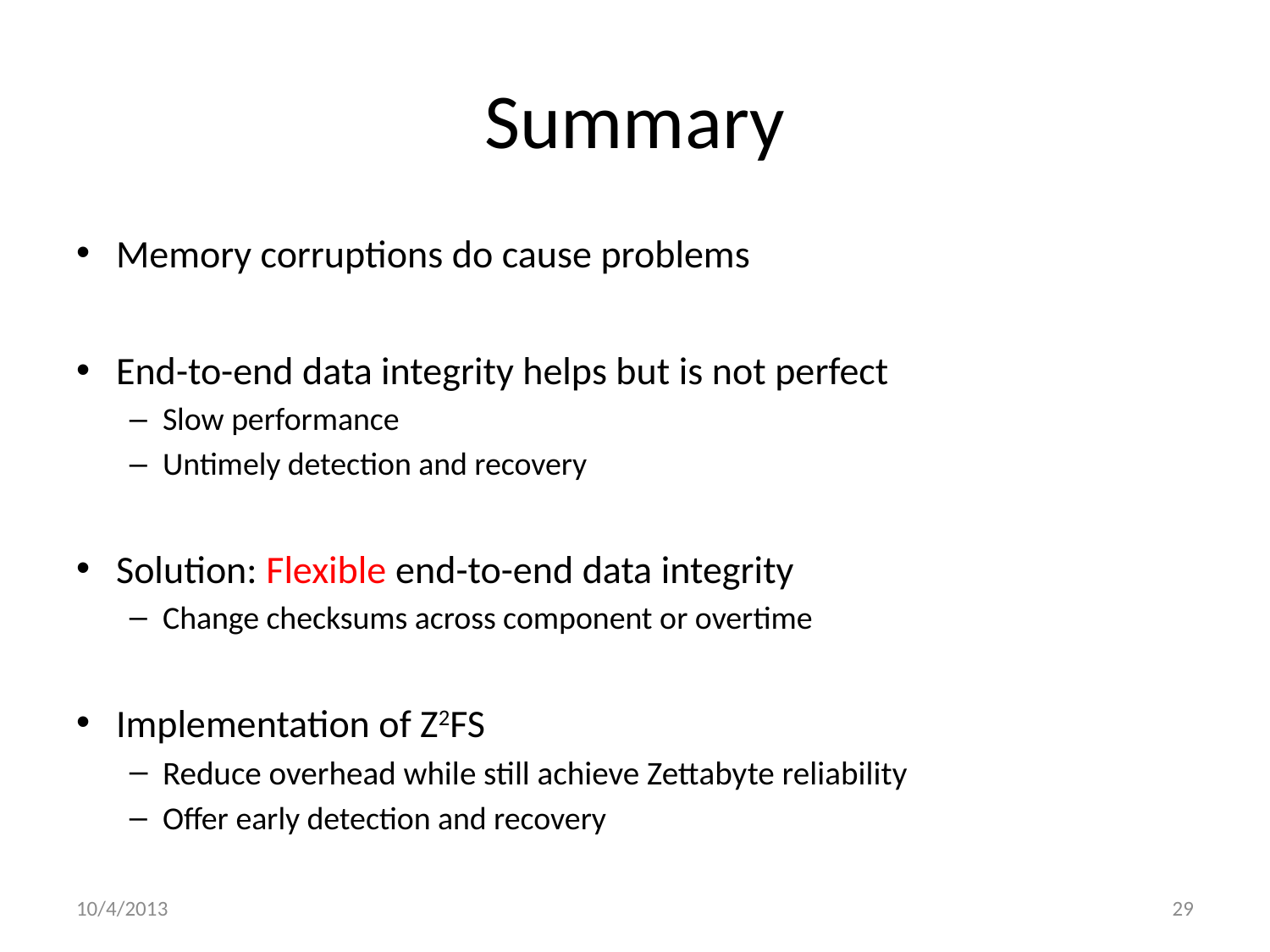

# Summary
Memory corruptions do cause problems

End-to-end data integrity helps but is not perfect
Slow performance
Untimely detection and recovery

Solution: Flexible end-to-end data integrity
Change checksums across component or overtime

Implementation of Z2FS
Reduce overhead while still achieve Zettabyte reliability
Offer early detection and recovery

10/4/2013
29